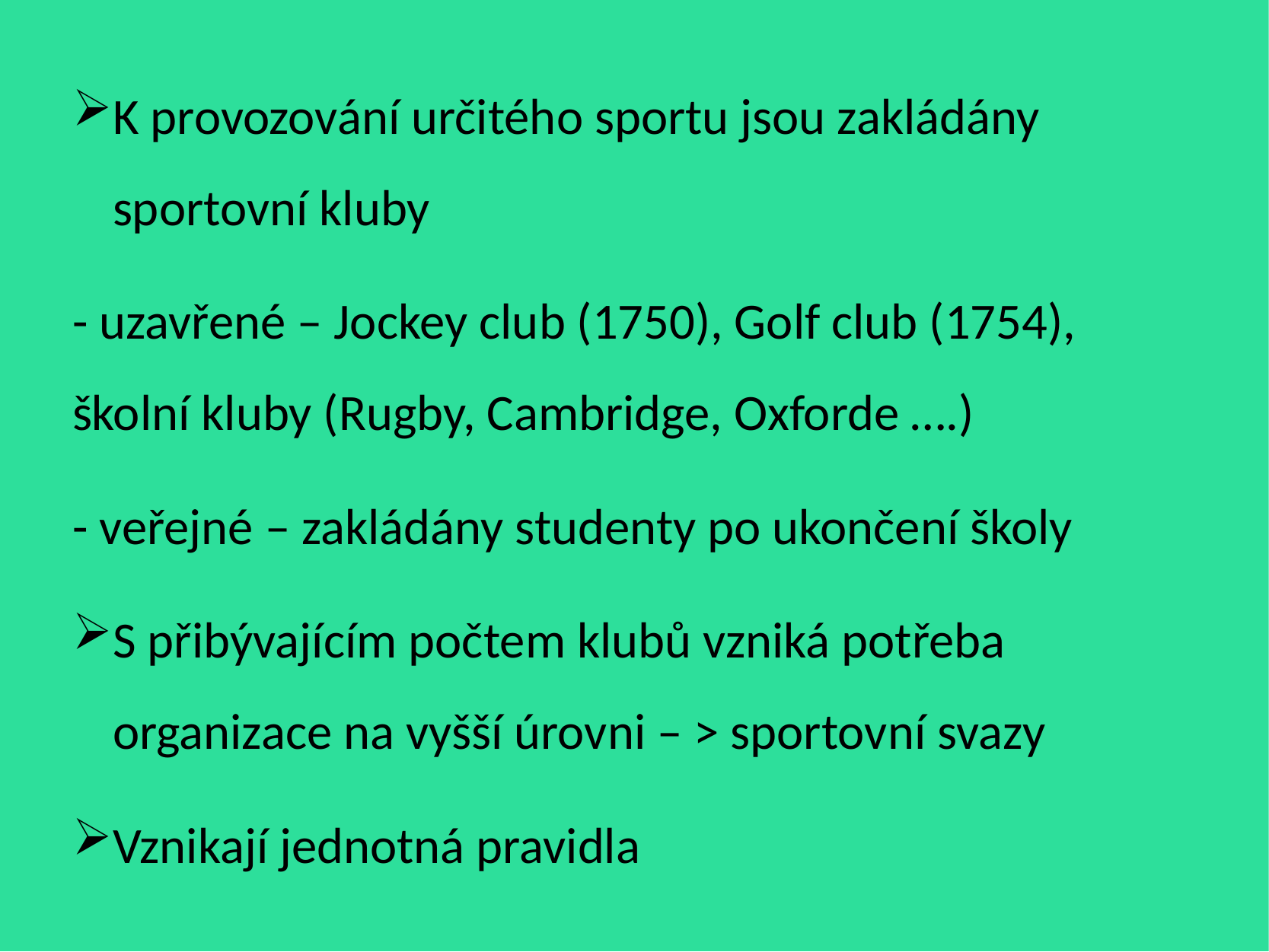

K provozování určitého sportu jsou zakládány sportovní kluby
- uzavřené – Jockey club (1750), Golf club (1754), školní kluby (Rugby, Cambridge, Oxforde ….)
- veřejné – zakládány studenty po ukončení školy
S přibývajícím počtem klubů vzniká potřeba  organizace na vyšší úrovni – > sportovní svazy
Vznikají jednotná pravidla